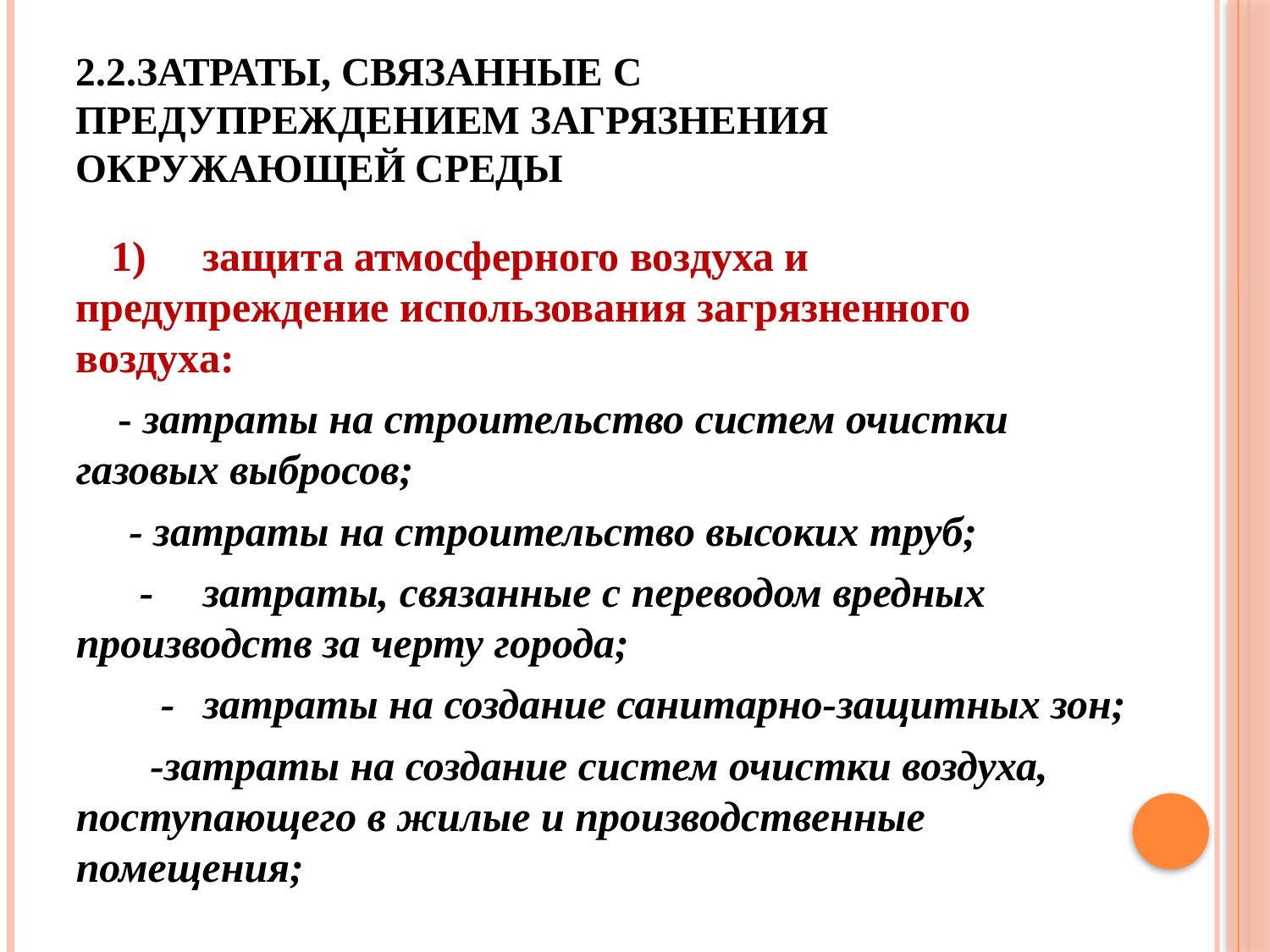

# 2.2.Затраты, связанные с предупреждением загрязнения окружающей среды
   1)	защита атмосферного воздуха и предупреждение использования загрязненного воздуха:
    - затраты на строительство систем очистки газовых выбросов;
     - затраты на строительство высоких труб;
      -	затраты, связанные с переводом вредных производств за черту города;
        -	затраты на создание санитарно-защитных зон;
       -затраты на создание систем очистки воздуха, поступающего в жилые и производственные помещения;